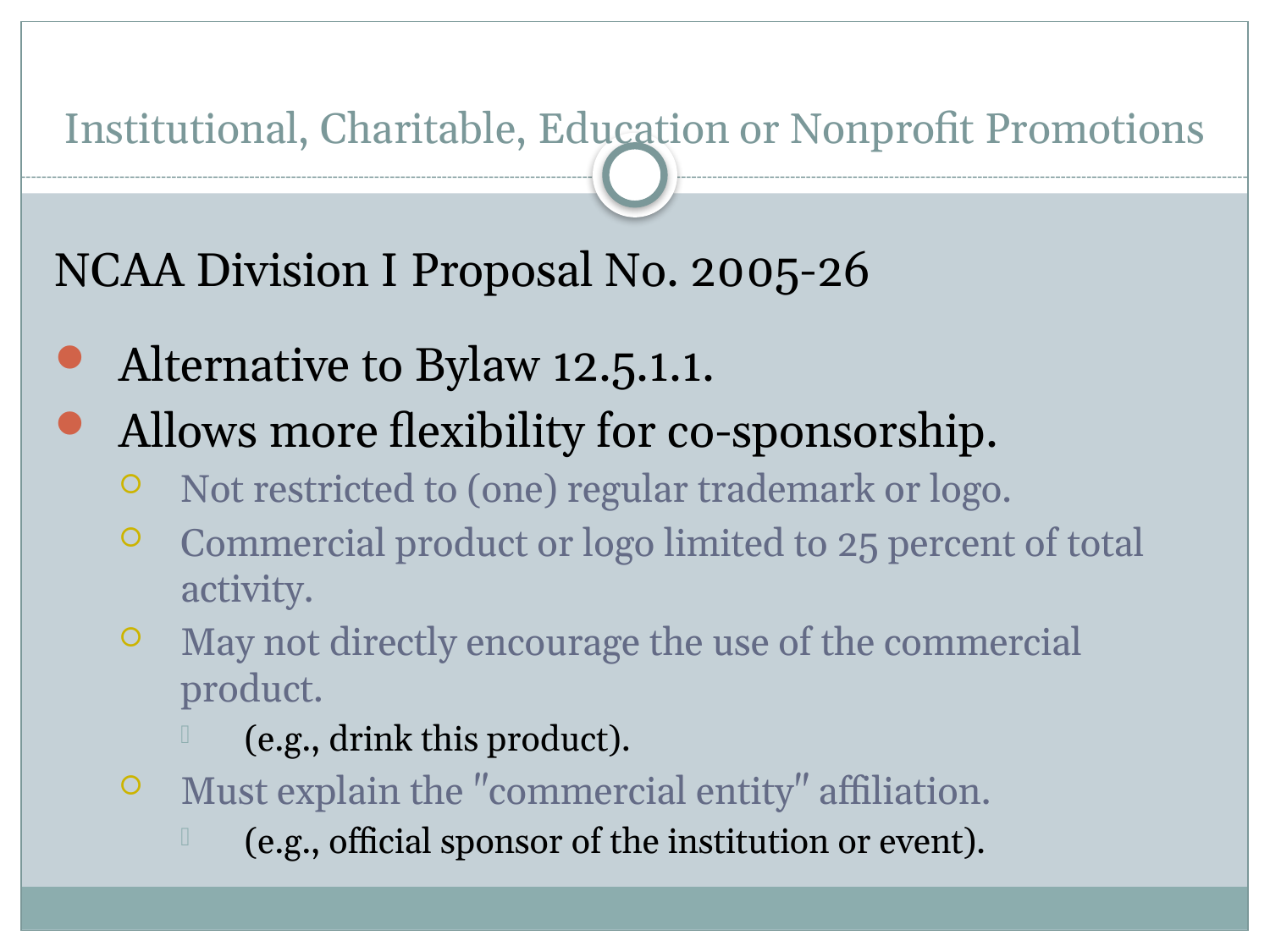

# Institutional, Charitable, Education or Nonprofit Promotions
NCAA Division I Proposal No. 2005-26

Alternative to Bylaw 12.5.1.1.
Allows more flexibility for co-sponsorship.
Not restricted to (one) regular trademark or logo.
Commercial product or logo limited to 25 percent of total activity.
May not directly encourage the use of the commercial product.
(e.g., drink this product).
Must explain the "commercial entity" affiliation.
(e.g., official sponsor of the institution or event).